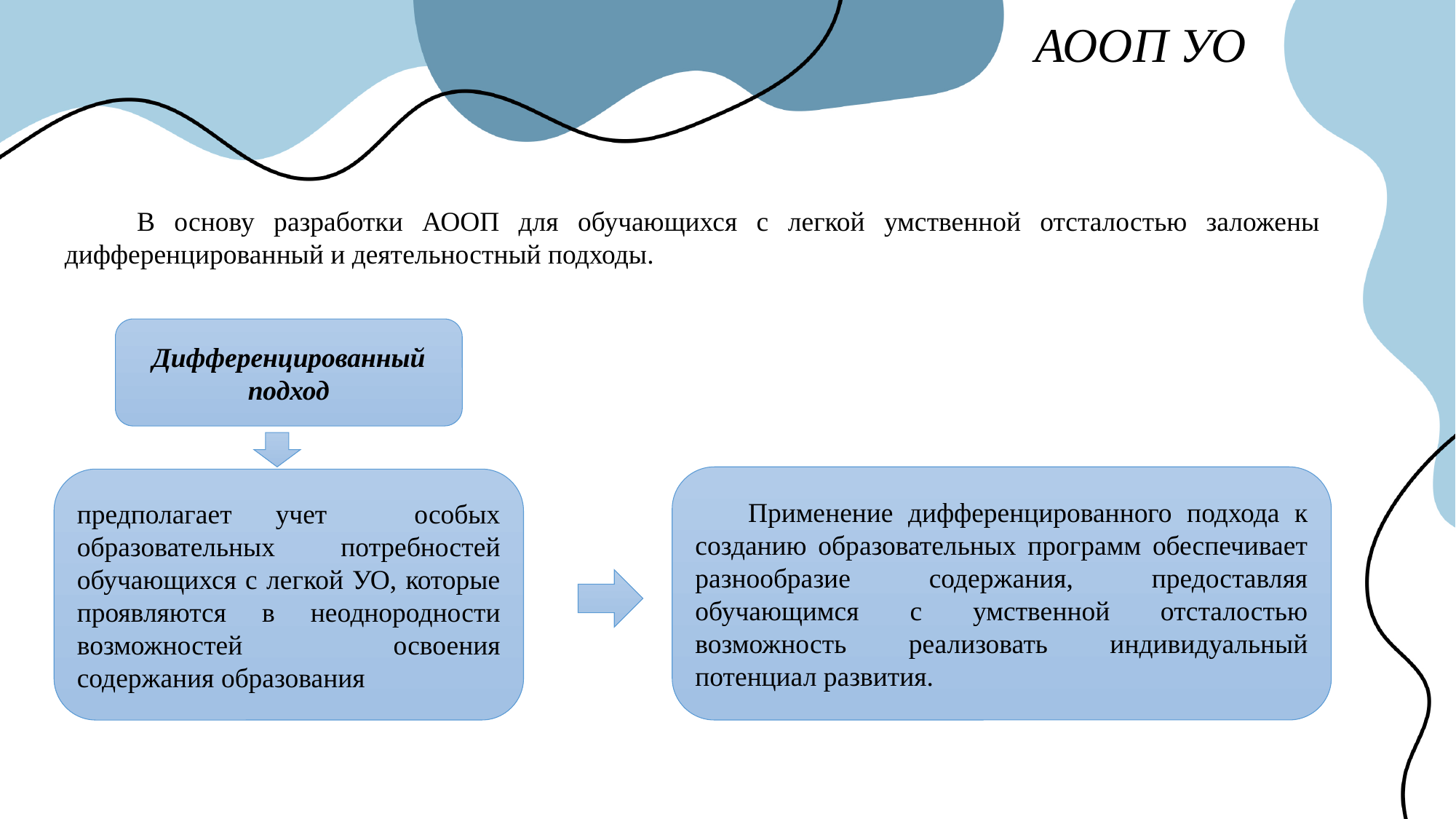

АООП УО
 В основу разработки АООП для обучающихся с легкой умственной отсталостью заложены дифференцированный и деятельностный подходы.
Дифференцированный подход

Применение дифференцированного подхода к созданию образовательных программ обеспечивает разнообразие содержания, предоставляя обучающимся с умственной отсталостью возможность реализовать индивидуальный потенциал развития.
предполагает учет  особых образовательных потребностей обучающихся с легкой УО, которые проявляются в неоднородности возможностей освоения содержания образования